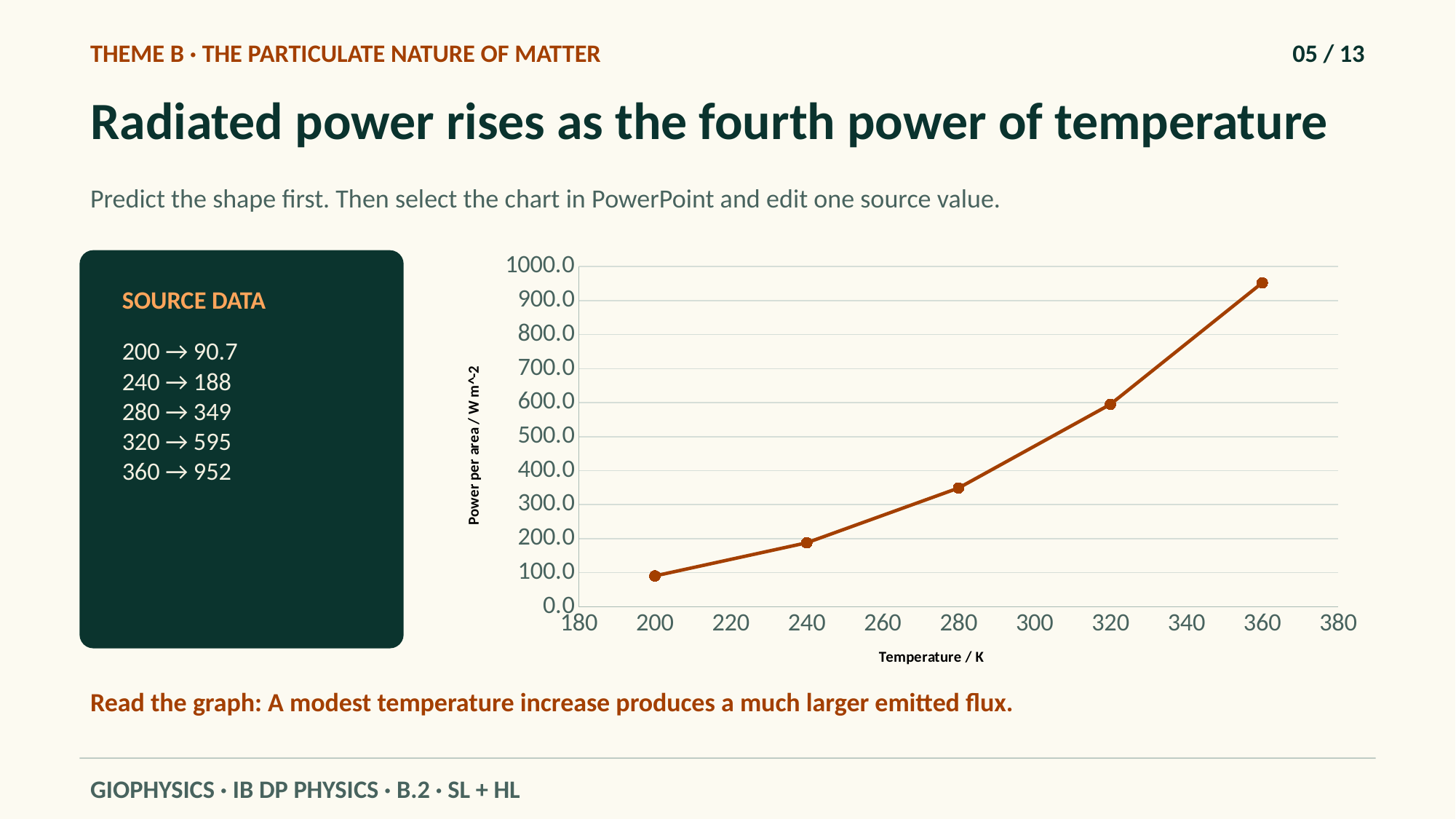

THEME B · THE PARTICULATE NATURE OF MATTER
05 / 13
Radiated power rises as the fourth power of temperature
Predict the shape first. Then select the chart in PowerPoint and edit one source value.

### Chart

| Category |  |
|---|---|
SOURCE DATA
200 → 90.7
240 → 188
280 → 349
320 → 595
360 → 952
Read the graph: A modest temperature increase produces a much larger emitted flux.

GIOPHYSICS · IB DP PHYSICS · B.2 · SL + HL